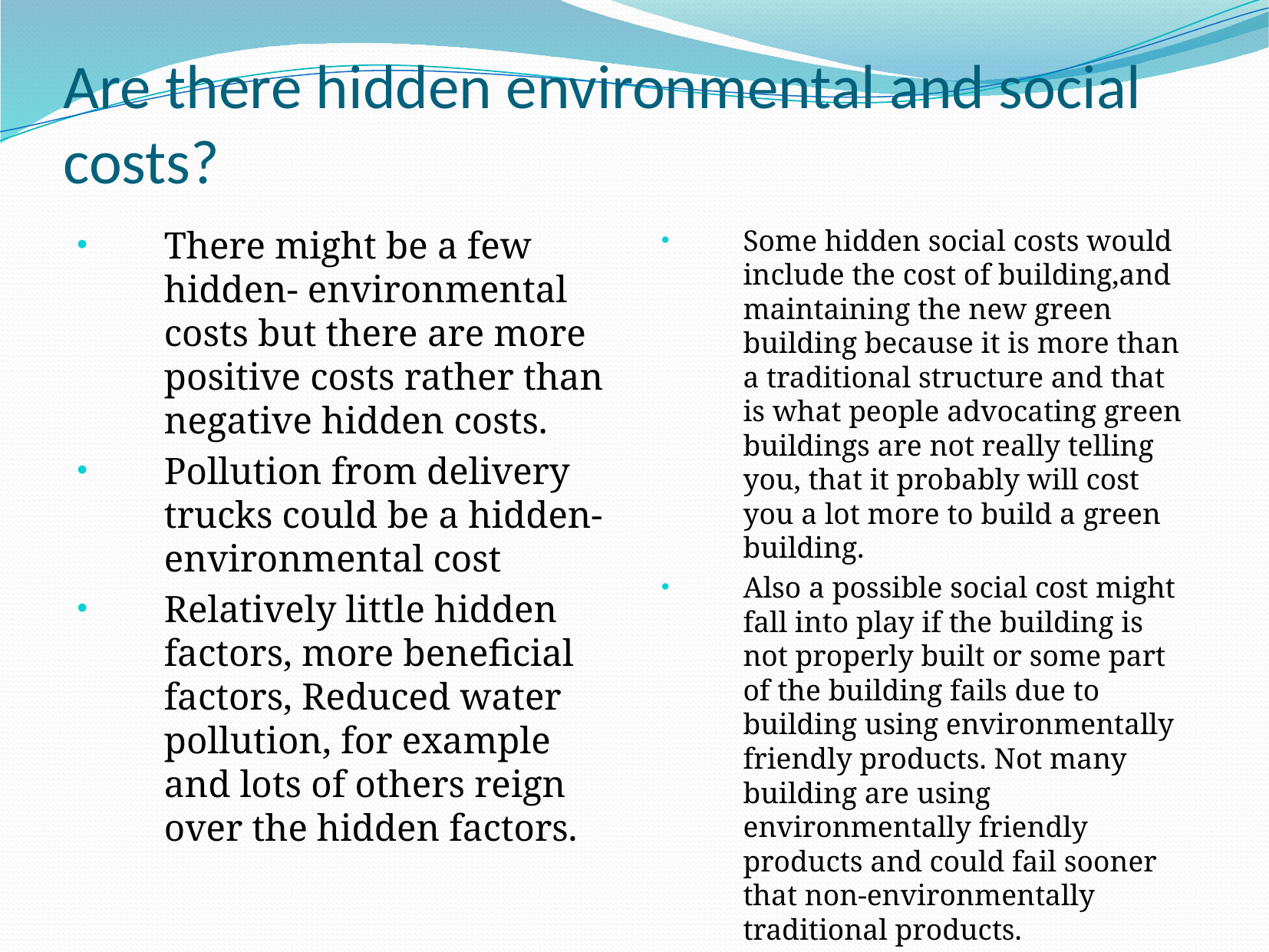

# Are there hidden environmental and social costs?
There might be a few hidden- environmental costs but there are more positive costs rather than negative hidden costs.
Pollution from delivery trucks could be a hidden- environmental cost
Relatively little hidden factors, more beneficial factors, Reduced water pollution, for example and lots of others reign over the hidden factors.
Some hidden social costs would include the cost of building,and maintaining the new green building because it is more than a traditional structure and that is what people advocating green buildings are not really telling you, that it probably will cost you a lot more to build a green building.
Also a possible social cost might fall into play if the building is not properly built or some part of the building fails due to building using environmentally friendly products. Not many building are using environmentally friendly products and could fail sooner that non-environmentally traditional products.